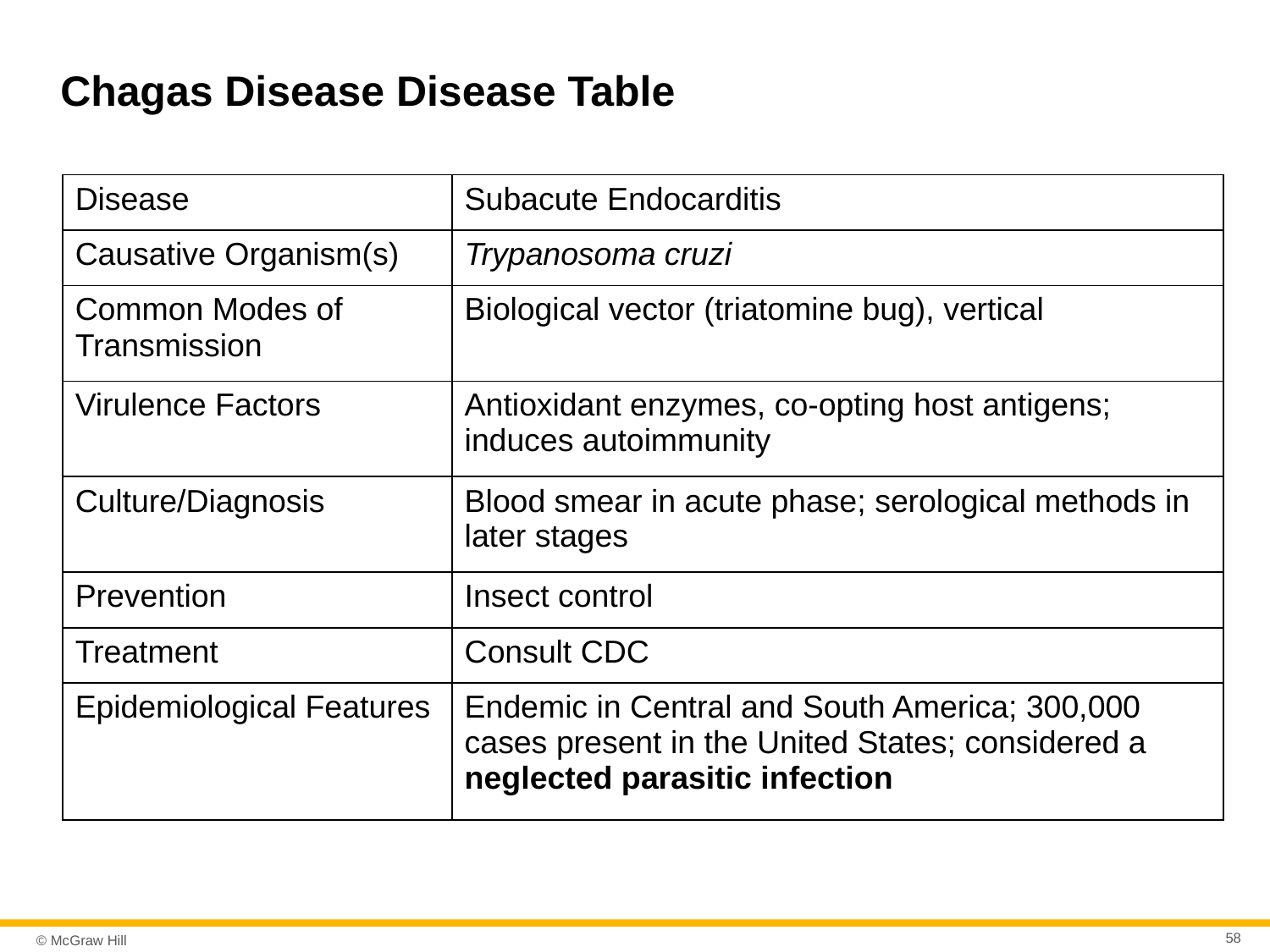

# Chagas Disease Disease Table
| Disease | Subacute Endocarditis |
| --- | --- |
| Causative Organism(s) | Trypanosoma cruzi |
| Common Modes of Transmission | Biological vector (triatomine bug), vertical |
| Virulence Factors | Antioxidant enzymes, co-opting host antigens; induces autoimmunity |
| Culture/Diagnosis | Blood smear in acute phase; serological methods in later stages |
| Prevention | Insect control |
| Treatment | Consult CDC |
| Epidemiological Features | Endemic in Central and South America; 300,000 cases present in the United States; considered a neglected parasitic infection |